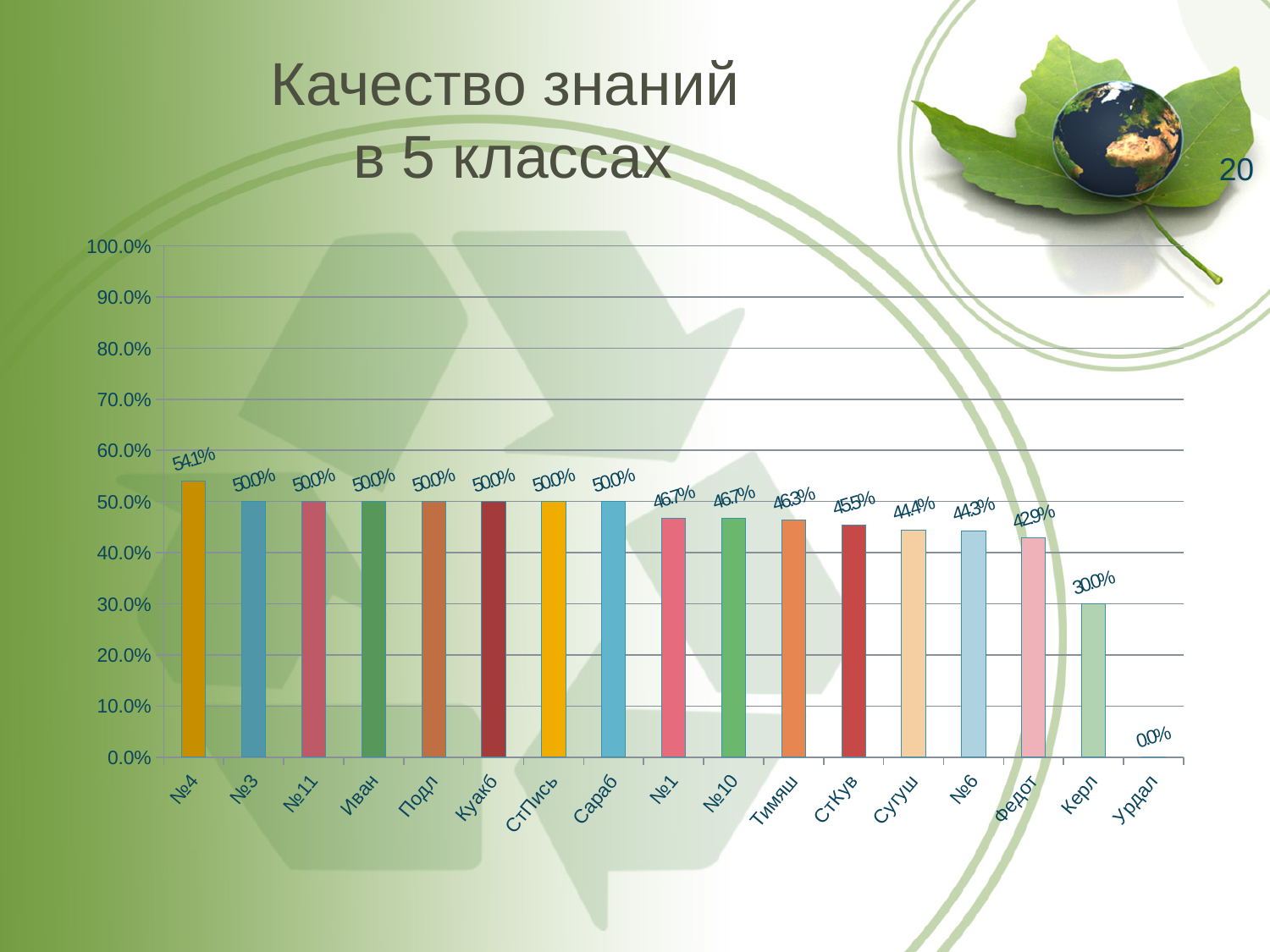

# Качество знаний в 5 классах
20

### Chart

| Category | 5 класс |
|---|---|
|  №4 | 0.5405405405405407 |
|  №3 | 0.5 |
|  №11 | 0.5 |
| Иван | 0.5 |
| Подл | 0.5 |
| Куакб | 0.5 |
| СтПись | 0.5 |
| Сараб | 0.5 |
|  №1 | 0.46666666666666673 |
|  №10 | 0.46666666666666673 |
| Тимяш | 0.46341463414634154 |
| СтКув | 0.45454545454545453 |
| Сугуш | 0.4444444444444444 |
|  №6 | 0.4430379746835443 |
| Федот | 0.42857142857142855 |
| Керл | 0.30000000000000004 |
| Урдал | 0.0 |